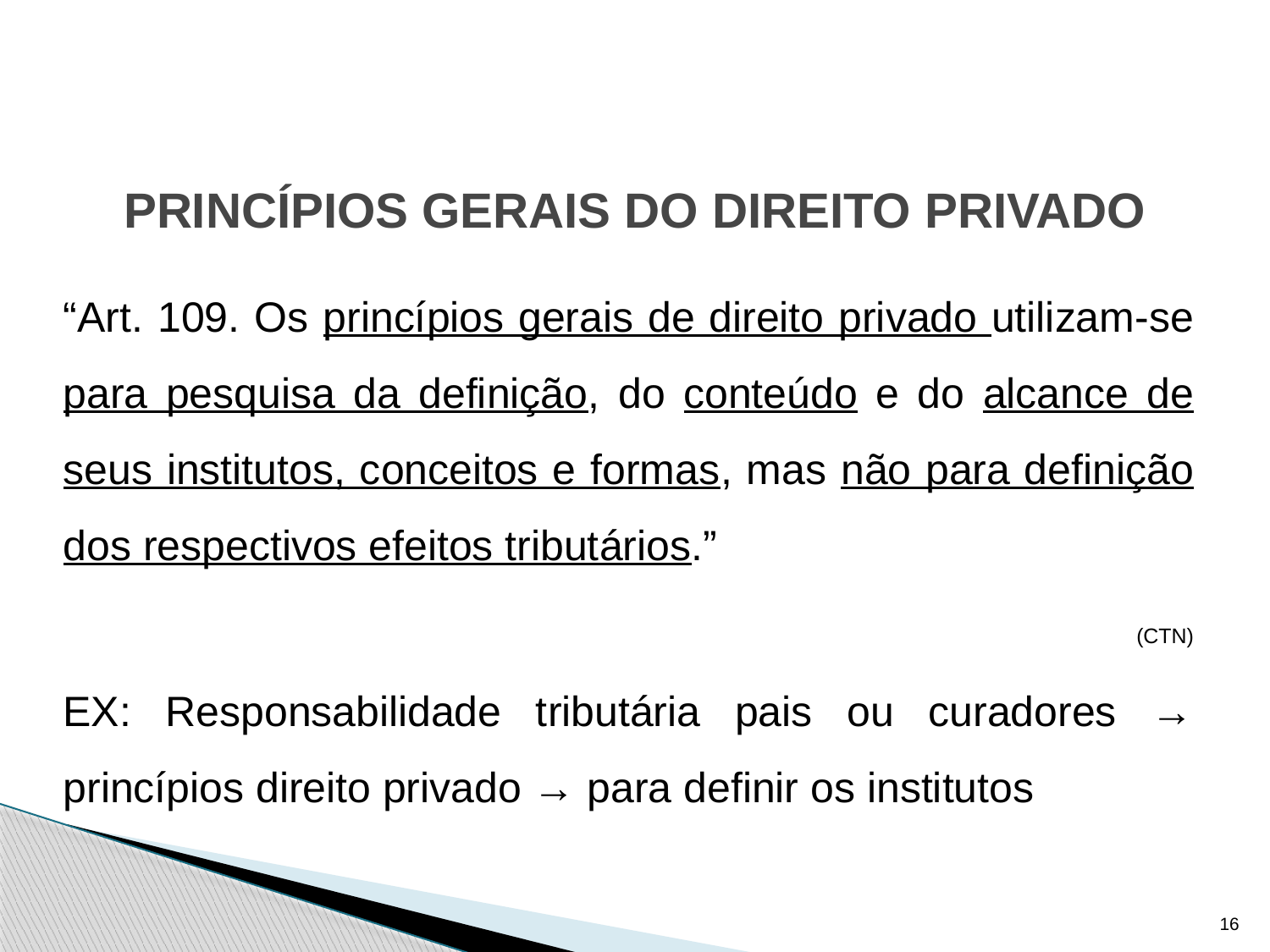

# PRINCÍPIOS GERAIS DO DIREITO PRIVADO
	“Art. 109. Os princípios gerais de direito privado utilizam-se para pesquisa da definição, do conteúdo e do alcance de seus institutos, conceitos e formas, mas não para definição dos respectivos efeitos tributários.”
 (CTN)
	EX: Responsabilidade tributária pais ou curadores → princípios direito privado → para definir os institutos

16